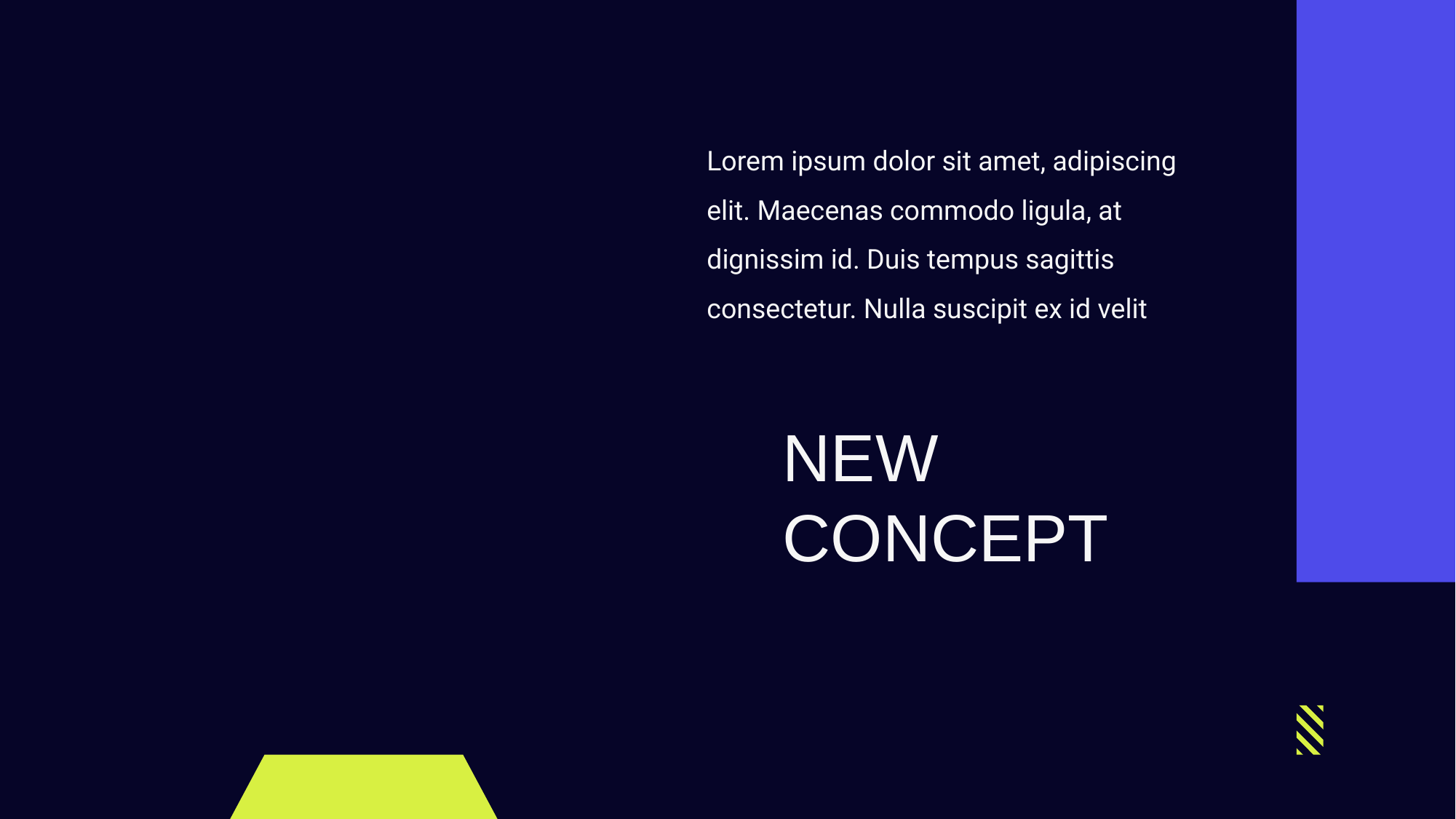

Lorem ipsum dolor sit amet, adipiscing elit. Maecenas commodo ligula, at dignissim id. Duis tempus sagittis consectetur. Nulla suscipit ex id velit
NEW
CONCEPT